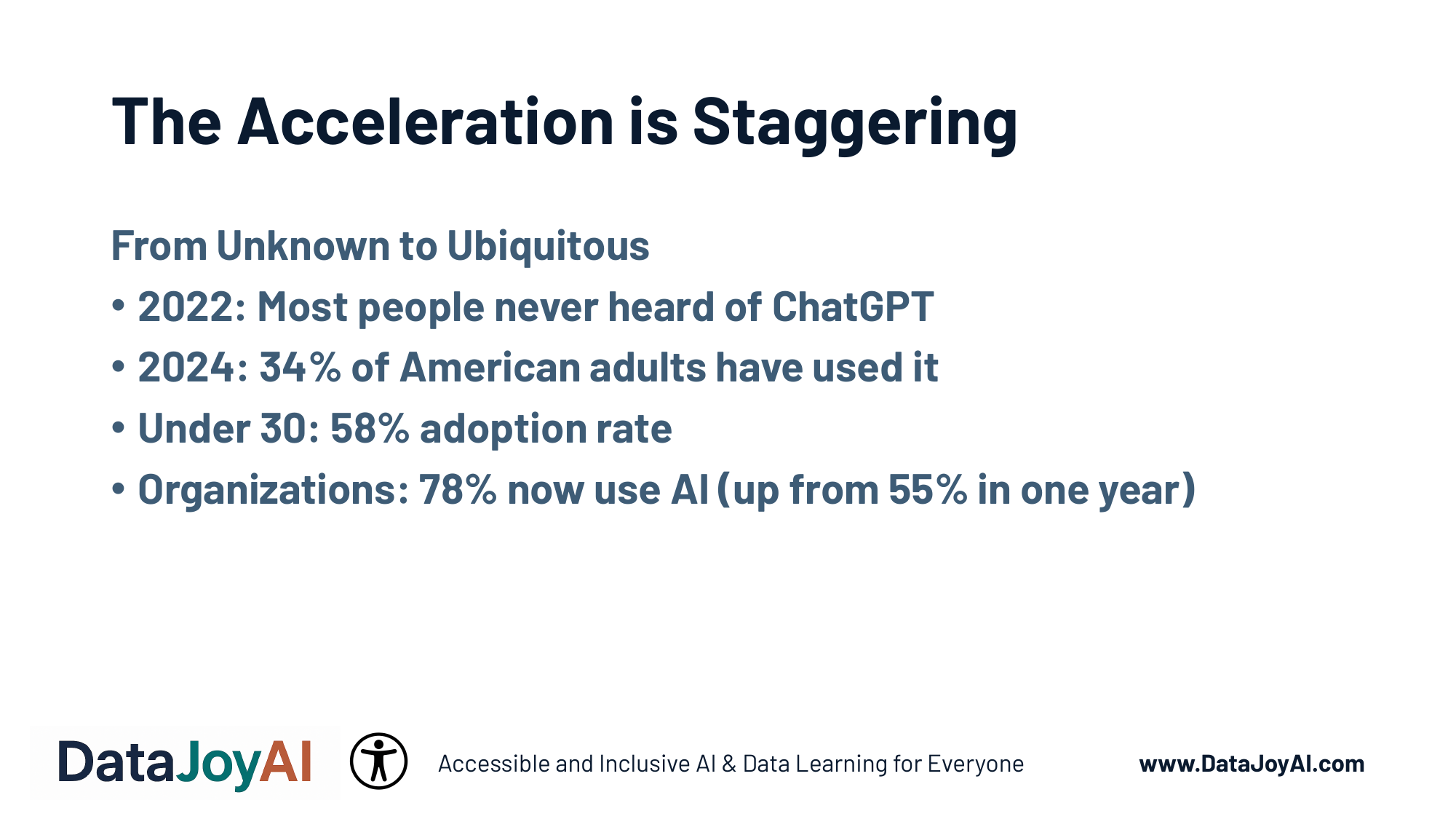

# The Acceleration is Staggering
From Unknown to Ubiquitous
2022: Most people never heard of ChatGPT
2024: 34% of American adults have used it
Under 30: 58% adoption rate
Organizations: 78% now use AI (up from 55% in one year)